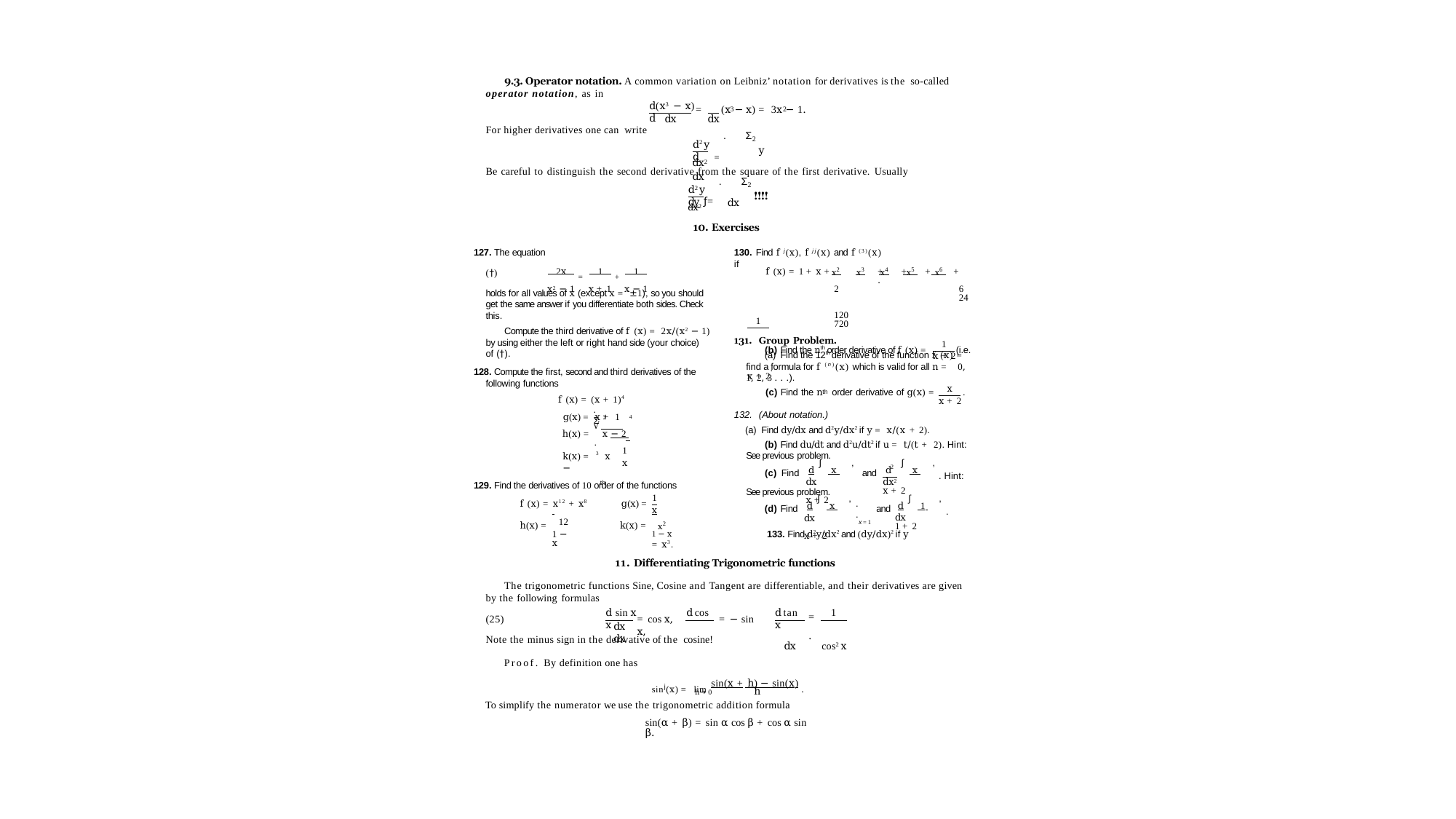

3
9.3. Operator notation. A common variation on Leibniz’ notation for derivatives is the so-called
operator notation, as in
d(x3  − x)	d
3	2
=	(x − x) = 3x − 1.
dx
dx

For higher derivatives one can write
.	Σ
2
d2y	d
y
dx2   =	dx

Be careful to distinguish the second derivative from the square of the first derivative. Usually
.	Σ
2
d2y	dy
dx2 ƒ=
!!!!
dx

10. Exercises
127. The equation
130. Find f j(x), f jj(x) and f (3)(x) if
x2	x3	x4	x5	x6
2x	=	1	+	1
x2 − 1	x + 1	x − 1
(†)
f (x) = 1 + x +	+	+	+	+	.
2	6	24	120	720
Group Problem.
Find the 12th derivative of the function f (x) =
.
x + 2

holds for all values of x (except x = ±1), so you should
get the same answer if you differentiate both sides. Check  this.
1
Compute the third derivative of f (x) = 2x/(x2 − 1)

by using either the left or right hand side (your choice)  of (†).
128. Compute the first, second and third derivatives of the  following functions
f (x) = (x + 1)4
1
(b) Find the nth order derivative of f (x) =
(i.e.
x + 2

find a formula for f (n)(x) which is valid for all n =  0, 1, 2, 3 . . .).
x
th
(c) Find the n   order derivative of g(x) =	.
x + 2
(About notation.)
Find dy/dx and d2y/dx2 if y = x/(x + 2).

.	Σ
2	4
g(x) = x + 1
√
h(x) =	x − 2

.
(b) Find du/dt and d2u/dt2 if u = t/(t + 2). Hint:  See previous problem.
1
3
k(x) =	x −
∫	,	∫	,
x
2
d	 x
d	 x
(c) Find
dx	x + 2
and
dx2	x + 2
. Hint:

th
129. Find the derivatives of 10 order of the functions
See previous problem.
1
x
∫
,
∫
,
.
f (x) = x12 + x8	g(x) =
d	 x
d	 1

12
(d) Find
dx	x + 2
and
dx	1 + 2
.

.
x2
x=1
h(x) =
1 − x
k(x) =
1 − x	133. Find d2y/dx2 and (dy/dx)2 if y = x3.
11. Differentiating Trigonometric functions

The trigonometric functions Sine, Cosine and Tangent are differentiable, and their derivatives are given  by the following formulas
d sin x	d cos x
d tan x
1
(25)
= cos x,	= − sin x,
=	.
dx	cos2 x
dx	dx

Note the minus sign in the derivative of the cosine!

Proof. By definition one has
sinj(x) = lim sin(x + h) − sin(x) .
h
h→0
To simplify the numerator we use the trigonometric addition formula
sin(α + β) = sin α cos β + cos α sin β.